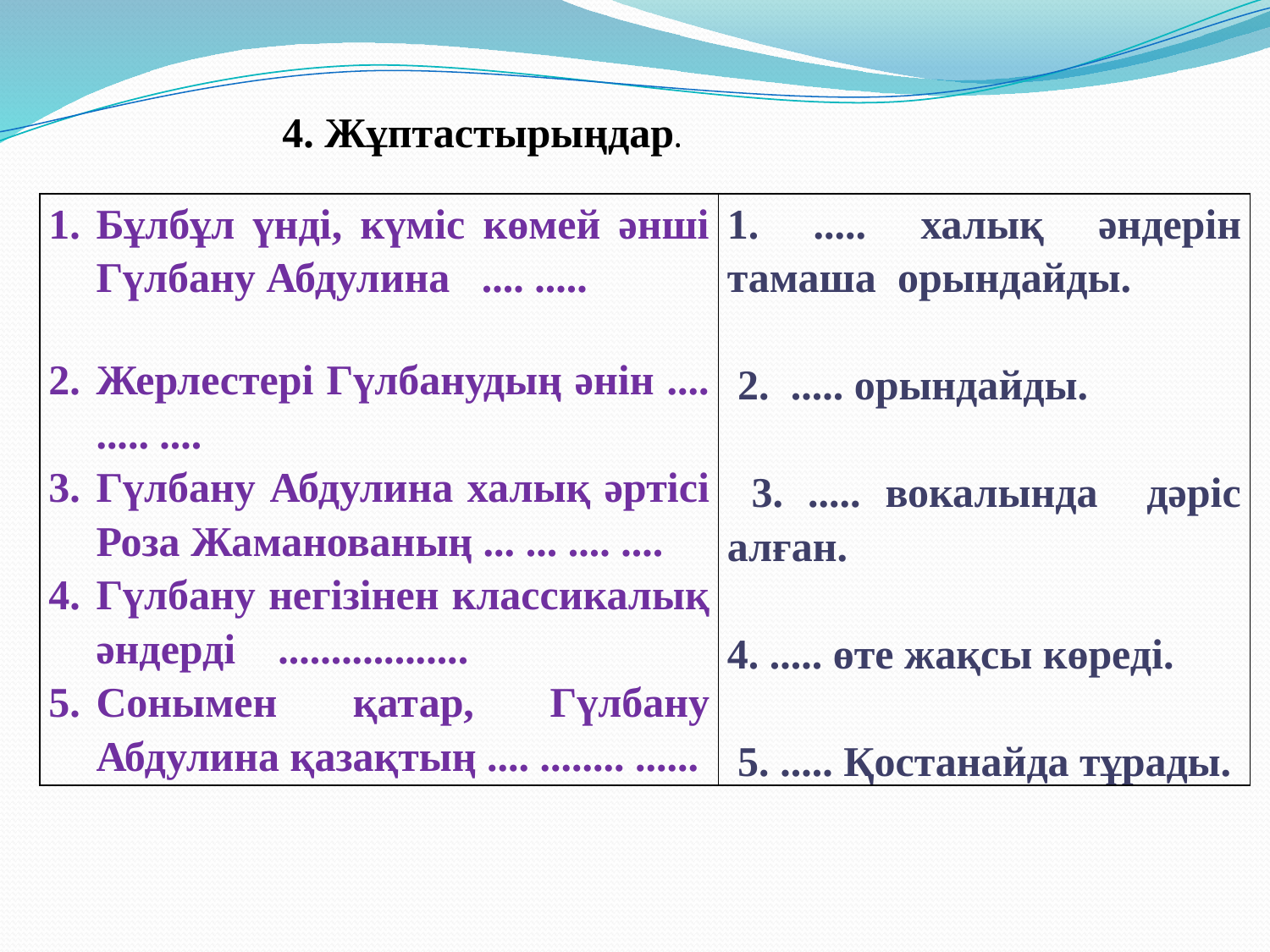

4. Жұптастырыңдар.
| Бұлбұл үнді, күміс көмей әнші Гүлбану Абдулина .... ..... Жерлестері Гүлбанудың әнін .... ..... .... Гүлбану Абдулина халық әртісі Роза Жаманованың ... ... .... .... Гүлбану негізінен классикалық әндерді .................. Сонымен қатар, Гүлбану Абдулина қазақтың .... ........ ...... | 1. ..... халық әндерін тамаша орындайды. 2. ..... орындайды. 3. ..... вокалында дәріс алған. 4. ..... өте жақсы көреді. 5. ..... Қостанайда тұрады. |
| --- | --- |